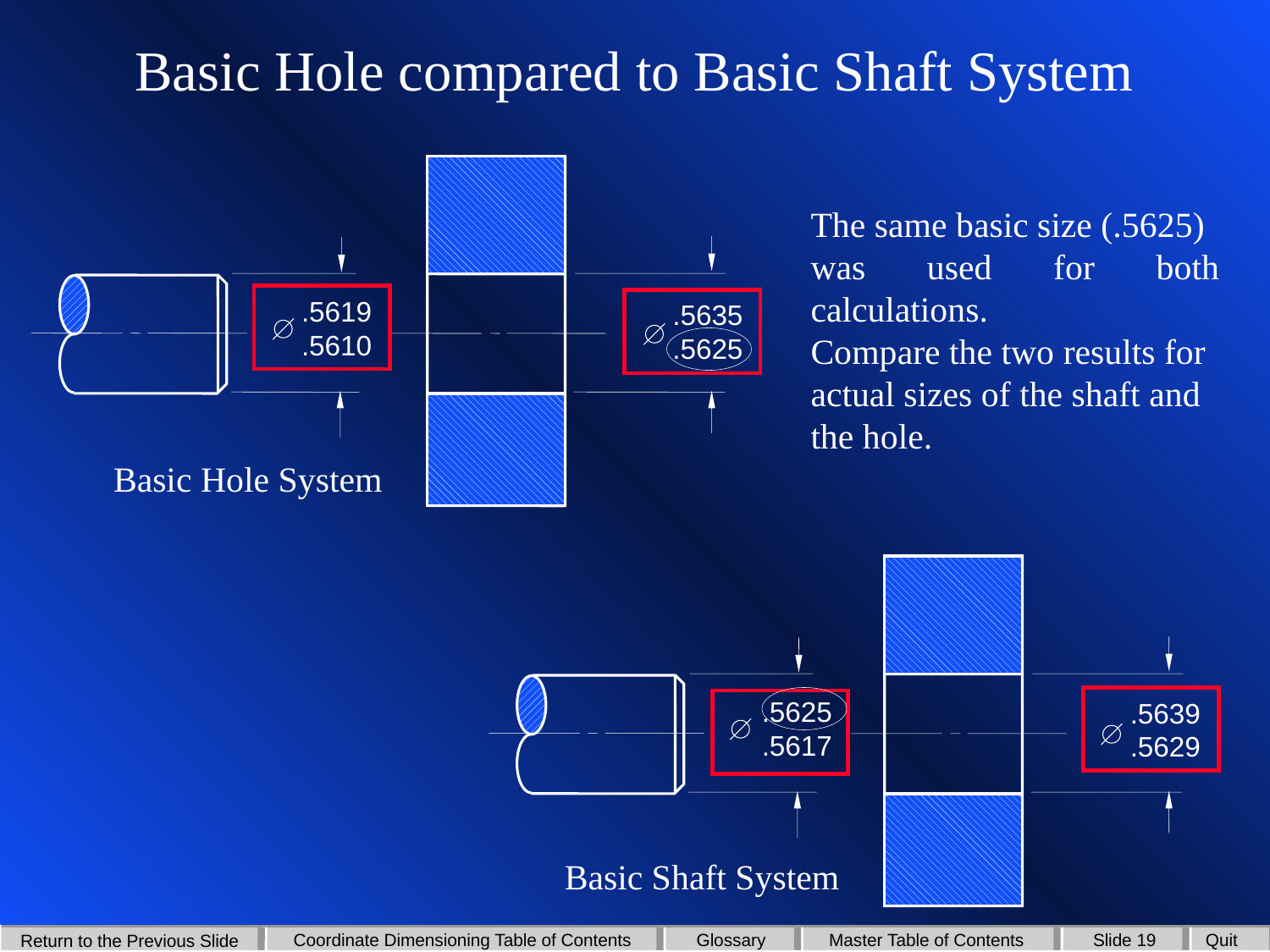

# Basic Hole compared to Basic Shaft System

.5619
.5610
.5635
.5625

Basic Hole System

The same basic size (.5625)
was used for both calculations.
Compare the two results for
actual sizes of the shaft and
the hole.

.5625
.5617
.5639
.5629

Basic Shaft System